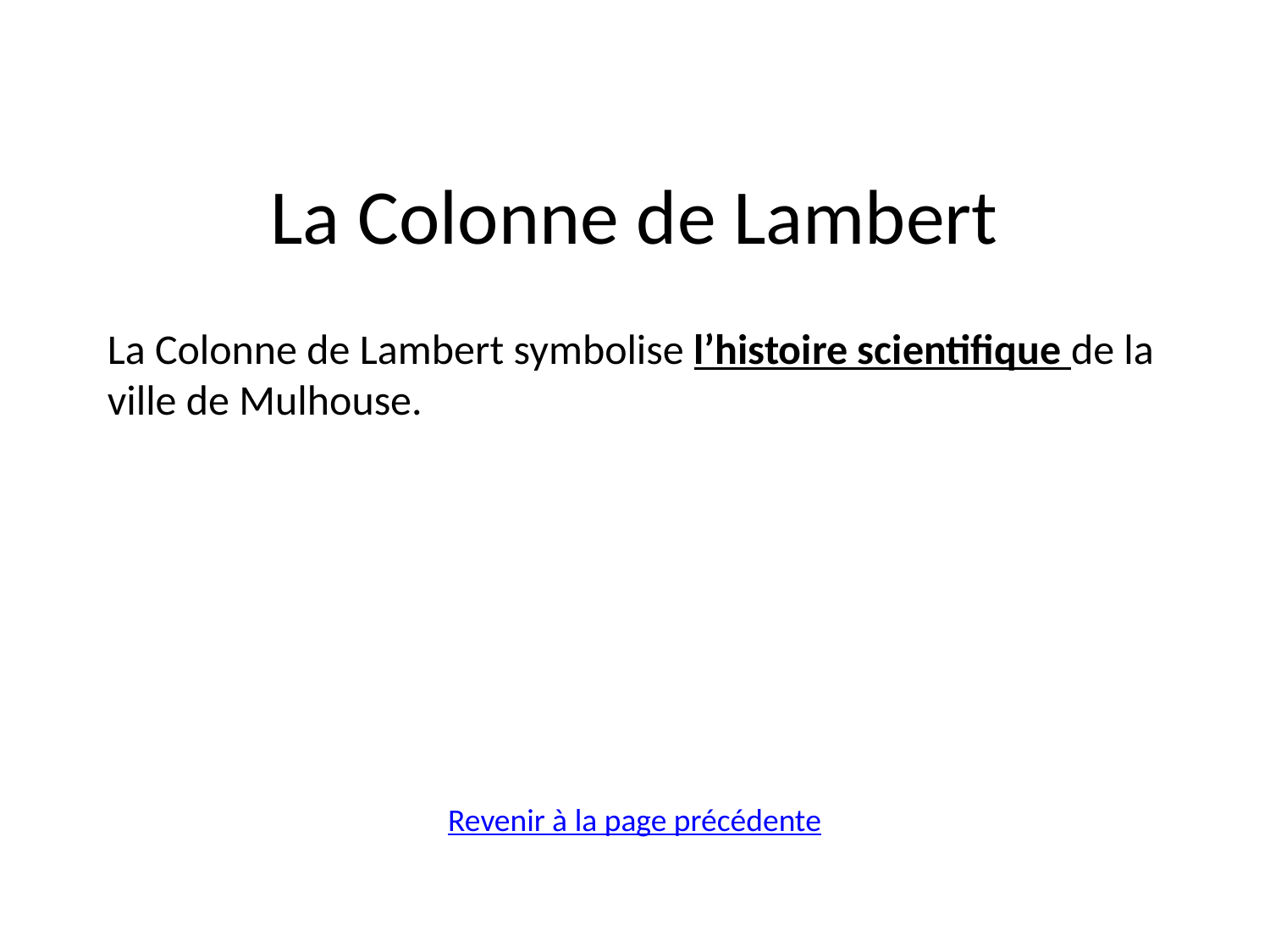

# La Colonne de Lambert
La Colonne de Lambert symbolise l’histoire scientifique de la ville de Mulhouse.
Revenir à la page précédente